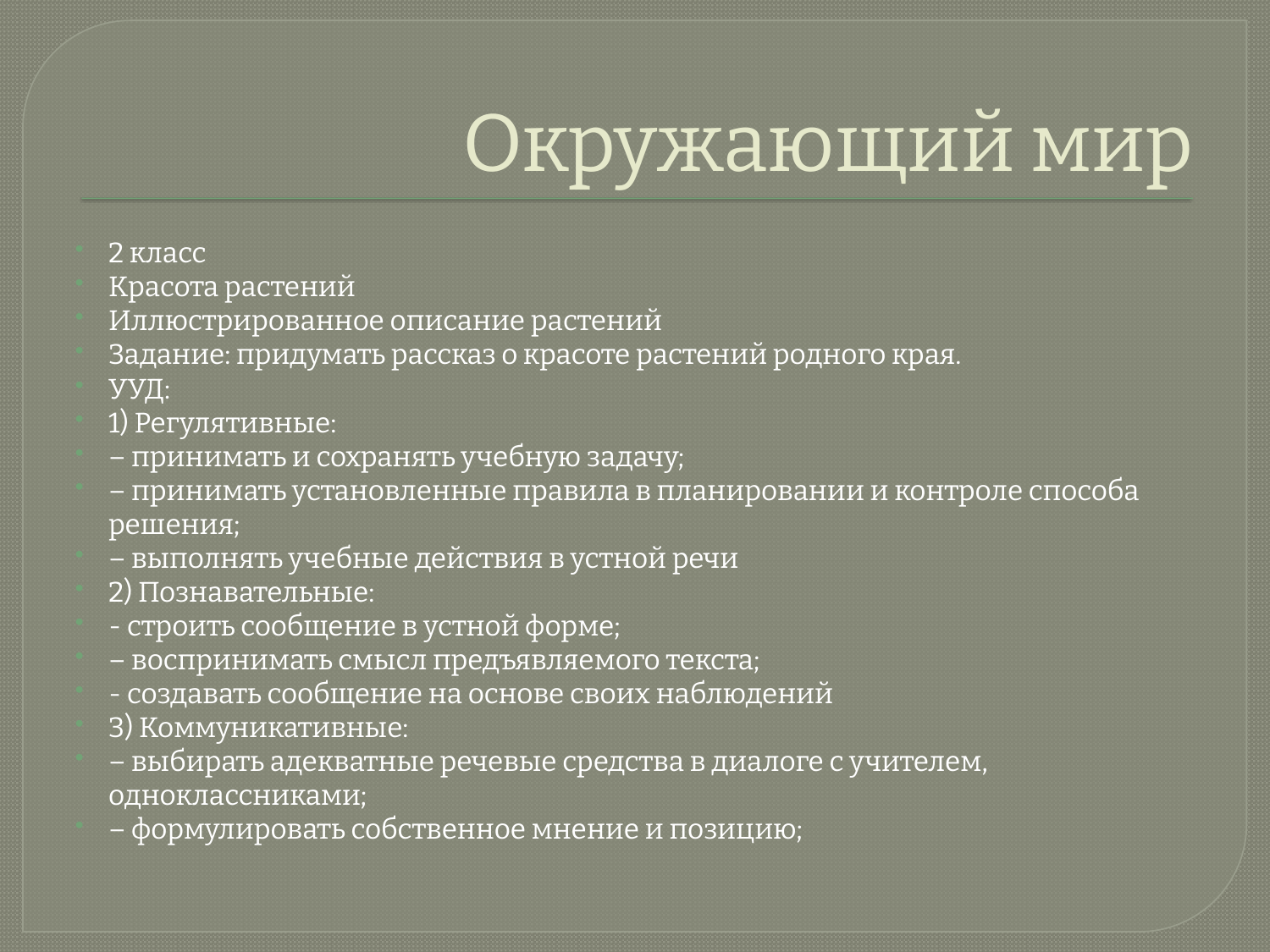

# Окружающий мир
2 класс
Красота растений
Иллюстрированное описание растений
Задание: придумать рассказ о красоте растений родного края.
УУД:
1) Регулятивные:
– принимать и сохранять учебную задачу;
– принимать установленные правила в планировании и контроле способа решения;
– выполнять учебные действия в устной речи
2) Познавательные:
- строить сообщение в устной форме;
– воспринимать смысл предъявляемого текста;
- создавать сообщение на основе своих наблюдений
3) Коммуникативные:
– выбирать адекватные речевые средства в диалоге с учителем, одноклассниками;
– формулировать собственное мнение и позицию;